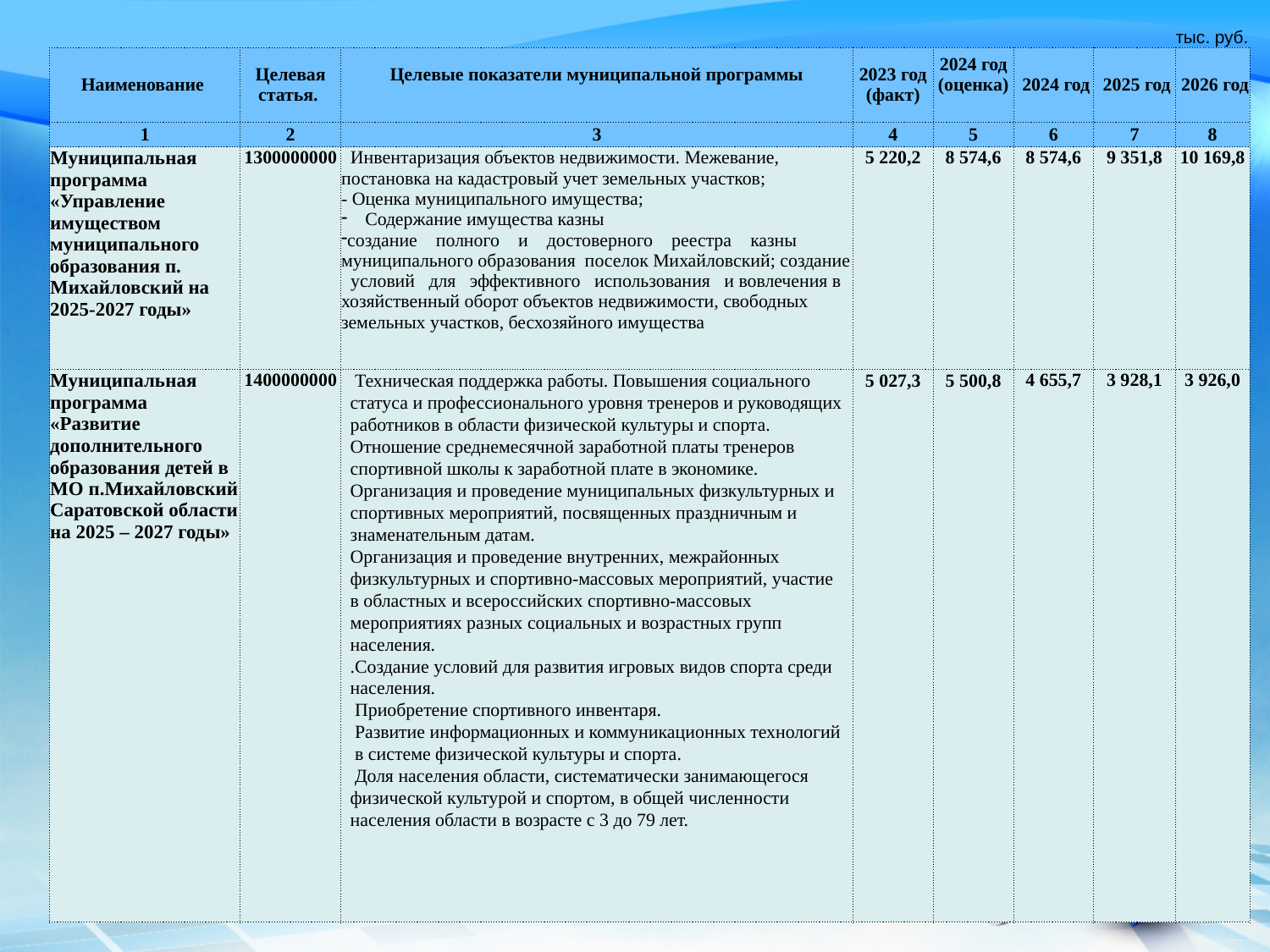

|  |  |  |  |  |  |  | тыс. руб. |
| --- | --- | --- | --- | --- | --- | --- | --- |
| Наименование | Целевая статья. | Целевые показатели муниципальной программы | 2023 год (факт) | 2024 год (оценка) | 2024 год | 2025 год | 2026 год |
| 1 | 2 | 3 | 4 | 5 | 6 | 7 | 8 |
| Муниципальная программа «Управление имуществом муниципального образования п. Михайловский на 2025-2027 годы» | 1300000000 | Инвентаризация объектов недвижимости. Межевание, постановка на кадастровый учет земельных участков; - Оценка муниципального имущества; Содержание имущества казны создание полного и достоверного реестра казны муниципального образования поселок Михайловский; создание условий для эффективного использования и вовлечения в хозяйственный оборот объектов недвижимости, свободных земельных участков, бесхозяйного имущества | 5 220,2 | 8 574,6 | 8 574,6 | 9 351,8 | 10 169,8 |
| Муниципальная программа «Развитие дополнительного образования детей в МО п.Михайловский Саратовской области на 2025 – 2027 годы» | 1400000000 | Техническая поддержка работы. Повышения социального статуса и профессионального уровня тренеров и руководящих работников в области физической культуры и спорта. Отношение среднемесячной заработной платы тренеров спортивной школы к заработной плате в экономике. Организация и проведение муниципальных физкультурных и спортивных мероприятий, посвященных праздничным и знаменательным датам. Организация и проведение внутренних, межрайонных физкультурных и спортивно-массовых мероприятий, участие в областных и всероссийских спортивно-массовых мероприятиях разных социальных и возрастных групп населения. .Создание условий для развития игровых видов спорта среди населения. Приобретение спортивного инвентаря. Развитие информационных и коммуникационных технологий в системе физической культуры и спорта. Доля населения области, систематически занимающегося физической культурой и спортом, в общей численности населения области в возрасте с 3 до 79 лет. | 5 027,3 | 5 500,8 | 4 655,7 | 3 928,1 | 3 926,0 |